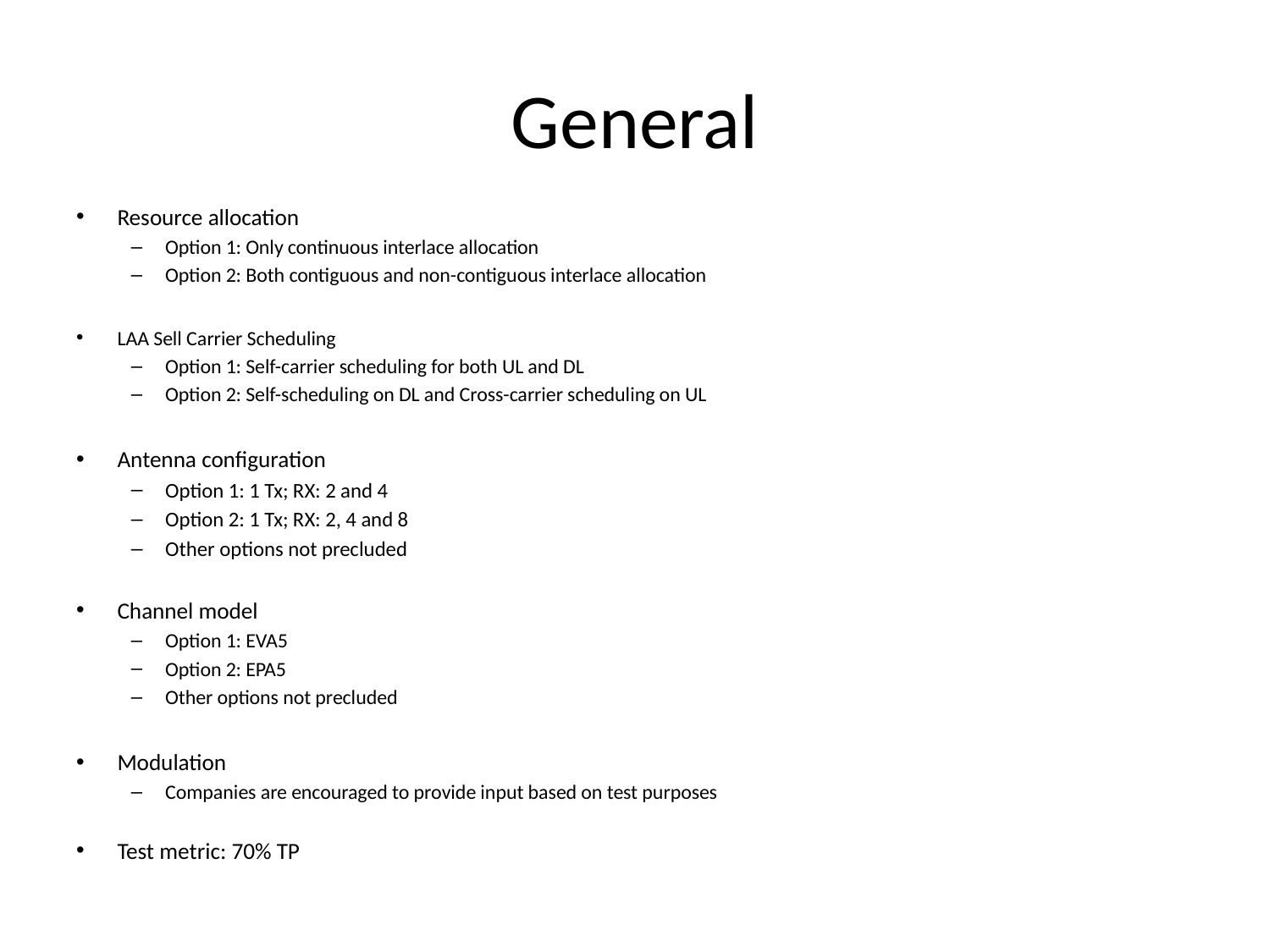

# General
Resource allocation
Option 1: Only continuous interlace allocation
Option 2: Both contiguous and non-contiguous interlace allocation

LAA Sell Carrier Scheduling
Option 1: Self-carrier scheduling for both UL and DL
Option 2: Self-scheduling on DL and Cross-carrier scheduling on UL

Antenna configuration
Option 1: 1 Tx; RX: 2 and 4
Option 2: 1 Tx; RX: 2, 4 and 8
Other options not precluded

Channel model
Option 1: EVA5
Option 2: EPA5
Other options not precluded

Modulation
Companies are encouraged to provide input based on test purposes

Test metric: 70% TP